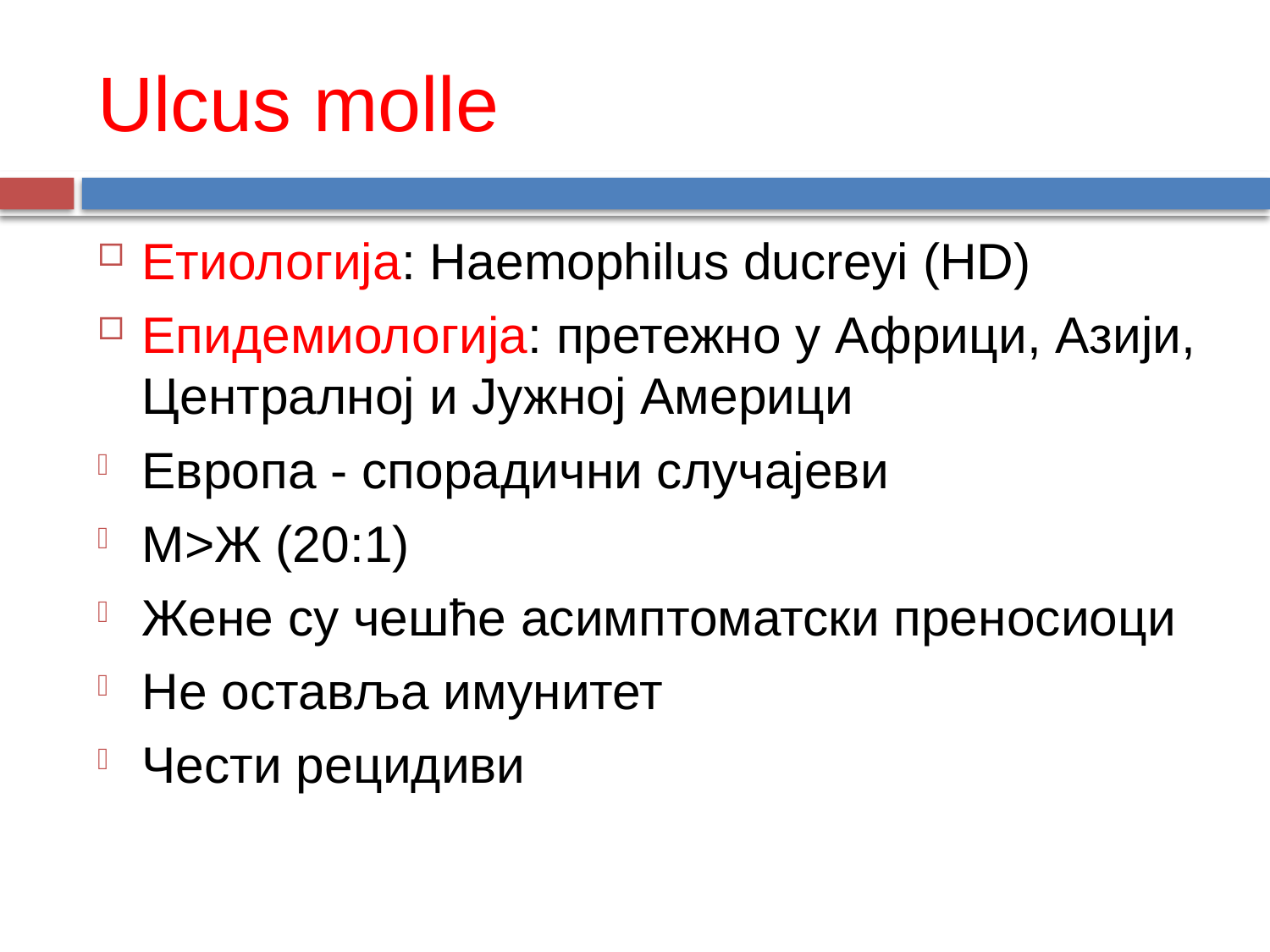

# Ulcus molle
Етиологија: Haemophilus ducreyi (HD)
Епидемиологија: претежно у Африци, Азији, Централној и Јужној Америци
Европа - спорадични случајеви
М>Ж (20:1)
Жене су чешће асимптоматски преносиоци
Не оставља имунитет
Чести рецидиви